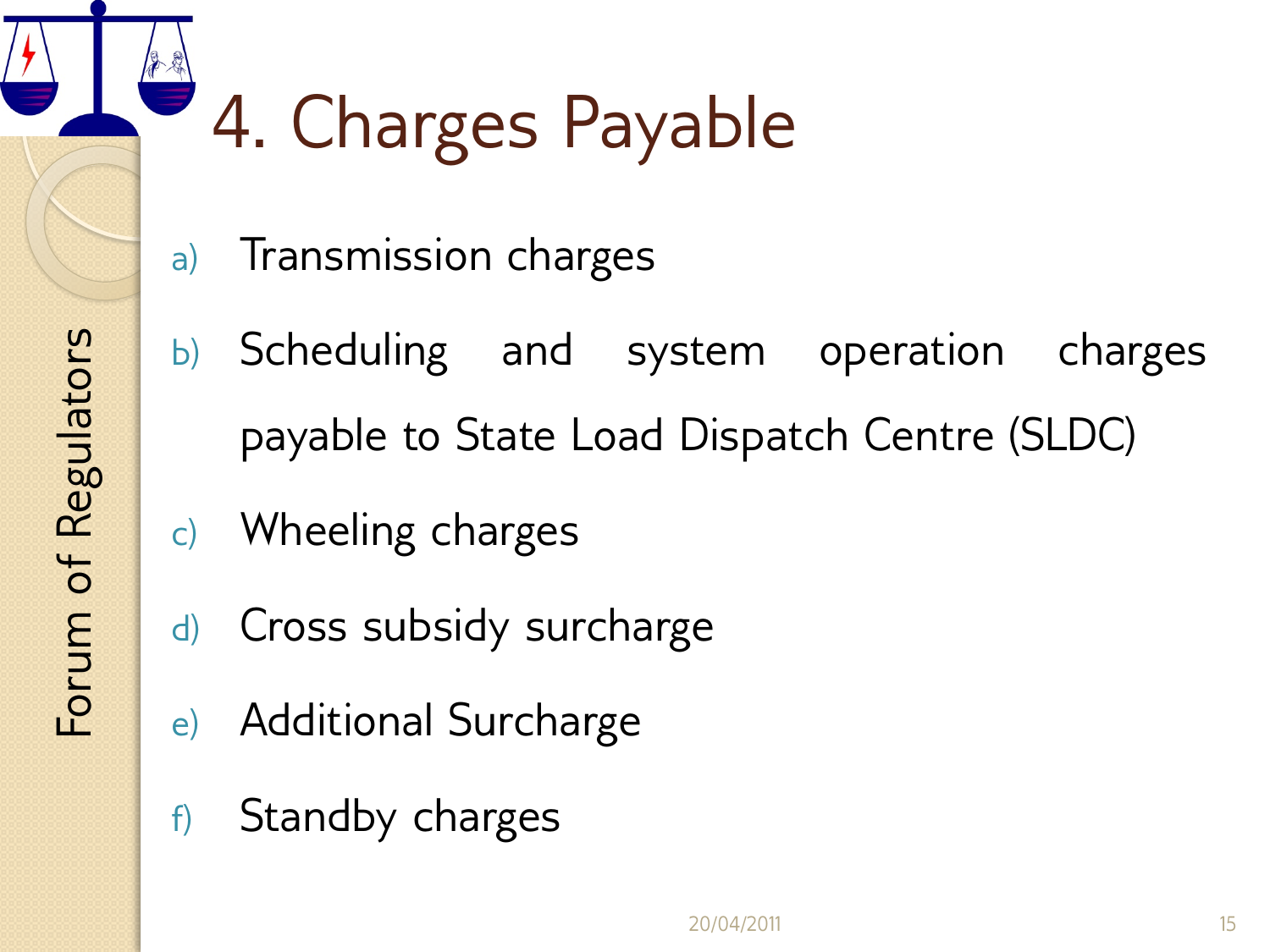

# 4. Charges Payable
Transmission charges
Scheduling and system operation charges payable to State Load Dispatch Centre (SLDC)
Wheeling charges
Cross subsidy surcharge
Additional Surcharge
Standby charges
20/04/2011
15